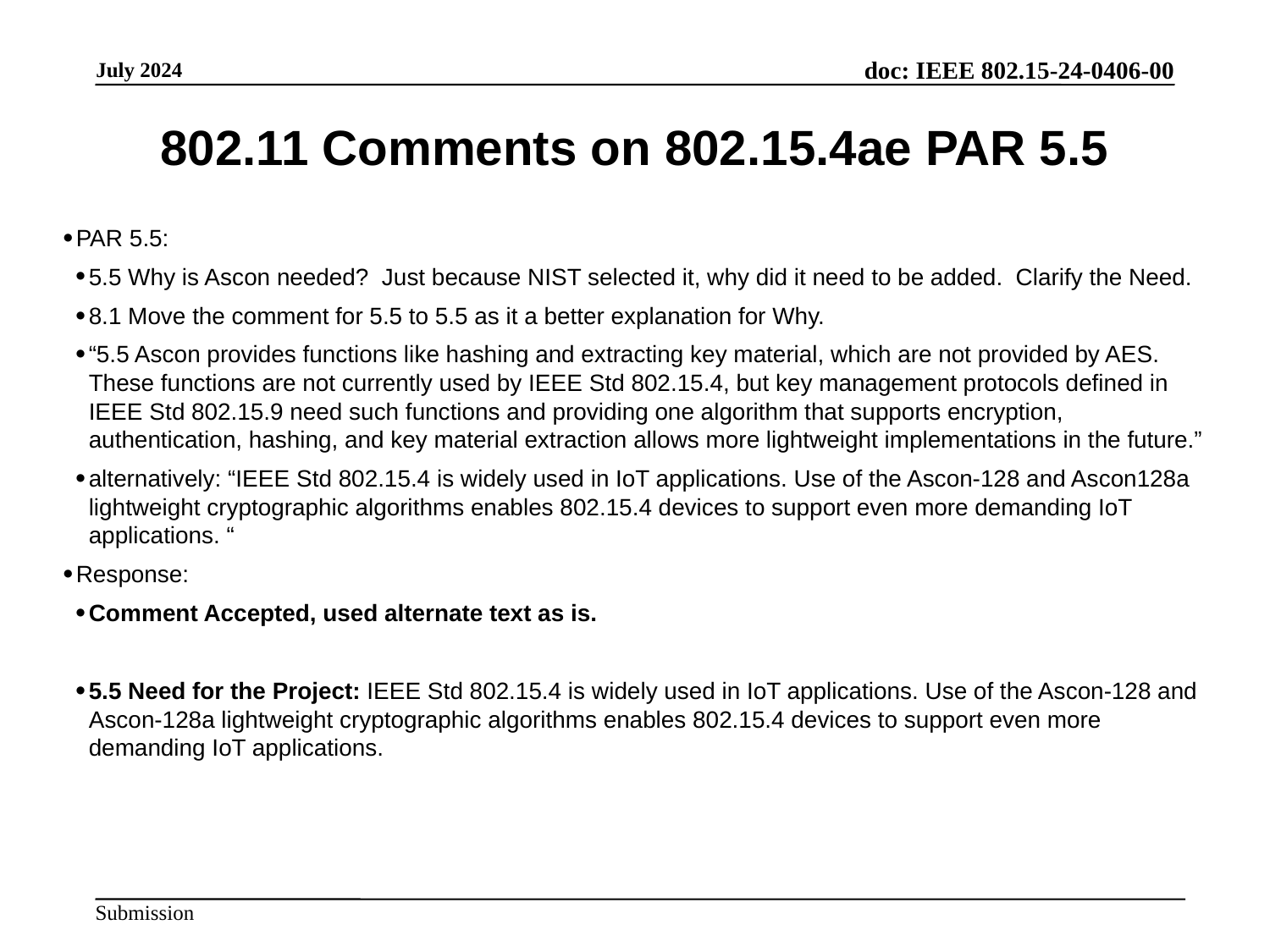

802.11 Comments on 802.15.4ae PAR 5.5
PAR 5.5:
5.5 Why is Ascon needed?  Just because NIST selected it, why did it need to be added.  Clarify the Need.
8.1 Move the comment for 5.5 to 5.5 as it a better explanation for Why.
“5.5 Ascon provides functions like hashing and extracting key material, which are not provided by AES. These functions are not currently used by IEEE Std 802.15.4, but key management protocols defined in IEEE Std 802.15.9 need such functions and providing one algorithm that supports encryption, authentication, hashing, and key material extraction allows more lightweight implementations in the future.”
alternatively: “IEEE Std 802.15.4 is widely used in IoT applications. Use of the Ascon-128 and Ascon128a lightweight cryptographic algorithms enables 802.15.4 devices to support even more demanding IoT applications. “
Response:
Comment Accepted, used alternate text as is.

5.5 Need for the Project: IEEE Std 802.15.4 is widely used in IoT applications. Use of the Ascon-128 and Ascon-128a lightweight cryptographic algorithms enables 802.15.4 devices to support even more demanding IoT applications.